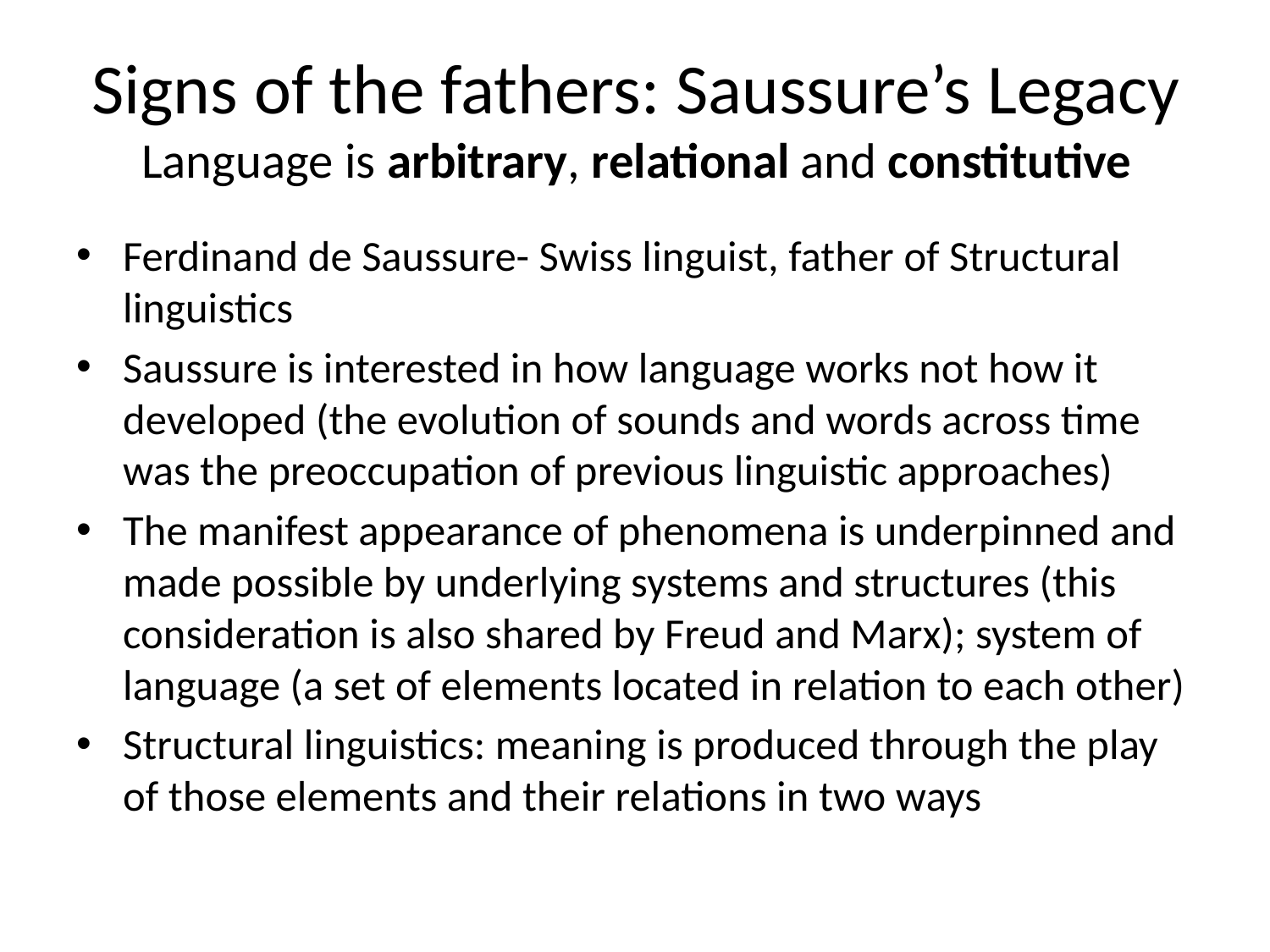

# Signs of the fathers: Saussure’s Legacy Language is arbitrary, relational and constitutive
Ferdinand de Saussure- Swiss linguist, father of Structural linguistics
Saussure is interested in how language works not how it developed (the evolution of sounds and words across time was the preoccupation of previous linguistic approaches)
The manifest appearance of phenomena is underpinned and made possible by underlying systems and structures (this consideration is also shared by Freud and Marx); system of language (a set of elements located in relation to each other)
Structural linguistics: meaning is produced through the play of those elements and their relations in two ways